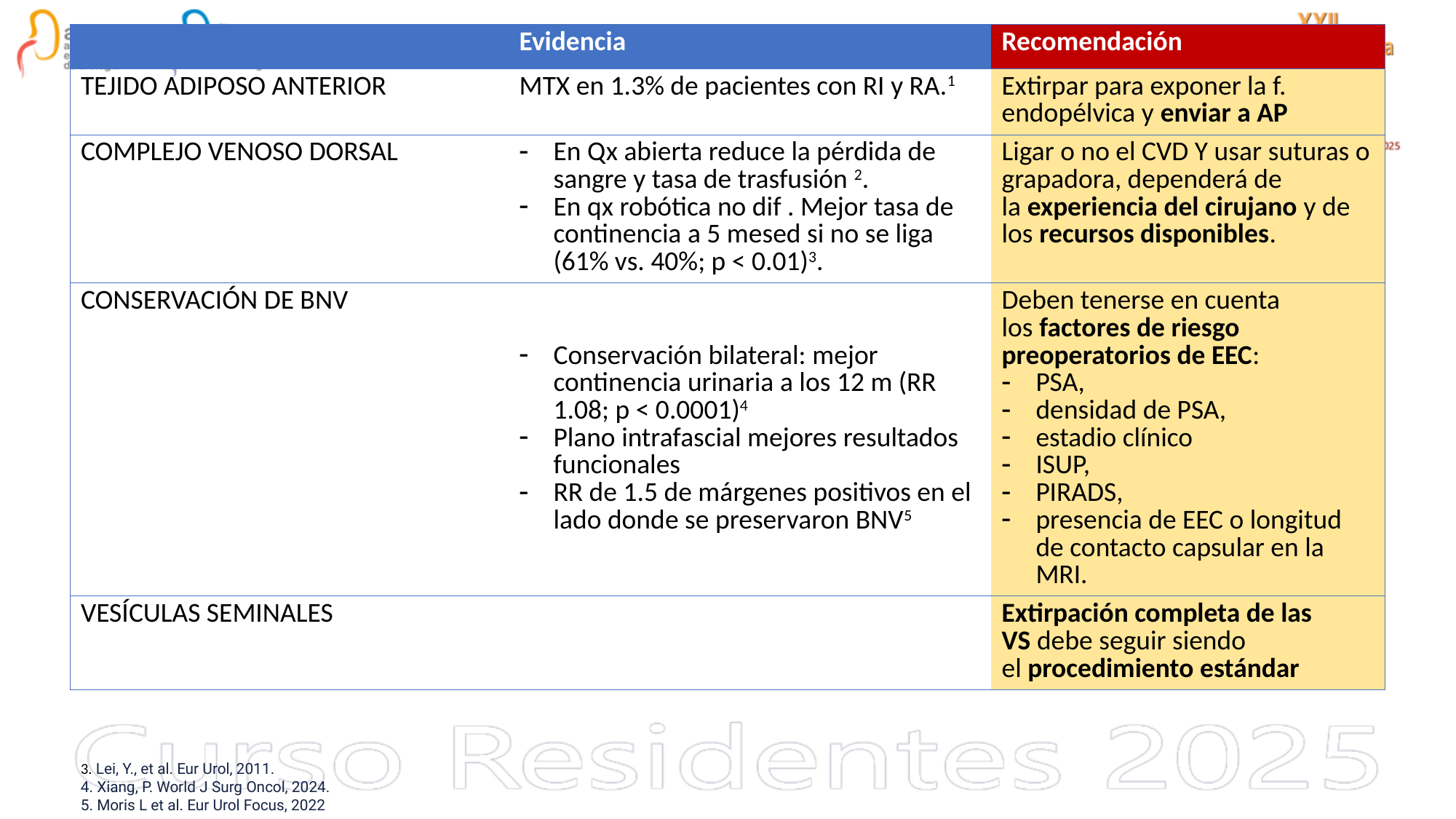

|  | Evidencia | Recomendación |
| --- | --- | --- |
| TEJIDO ADIPOSO ANTERIOR | MTX en 1.3% de pacientes con RI y RA.1 | Extirpar para exponer la f. endopélvica y enviar a AP |
| COMPLEJO VENOSO DORSAL | En Qx abierta reduce la pérdida de sangre y tasa de trasfusión 2. En qx robótica no dif . Mejor tasa de continencia a 5 mesed si no se liga (61% vs. 40%; p < 0.01)3. | Ligar o no el CVD Y usar suturas o grapadora, dependerá de la experiencia del cirujano y de los recursos disponibles. |
| CONSERVACIÓN DE BNV | Conservación bilateral: mejor continencia urinaria a los 12 m (RR 1.08; p < 0.0001)4 Plano intrafascial mejores resultados funcionales RR de 1.5 de márgenes positivos en el lado donde se preservaron BNV5 | Deben tenerse en cuenta los factores de riesgo preoperatorios de EEC: PSA, densidad de PSA, estadio clínico ISUP, PIRADS, presencia de EEC o longitud de contacto capsular en la MRI. |
| VESÍCULAS SEMINALES |  | Extirpación completa de las VS debe seguir siendo el procedimiento estándar |

3. Lei, Y., et al. Eur Urol, 2011.
4. Xiang, P. World J Surg Oncol, 2024.
5. Moris L et al. Eur Urol Focus, 2022